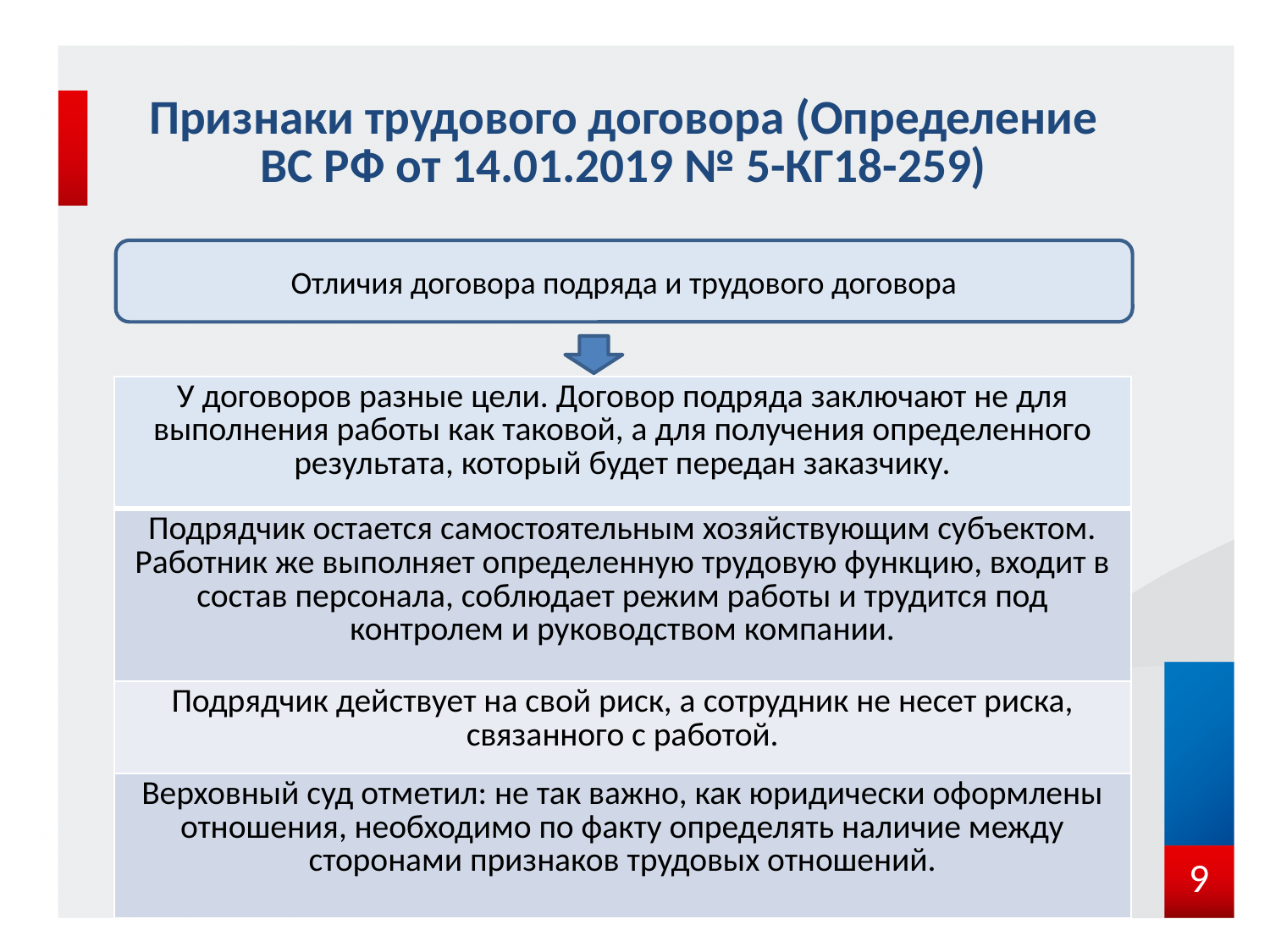

# Признаки трудового договора (Определение ВС РФ от 14.01.2019 № 5-КГ18-259)
Отличия договора подряда и трудового договора

| У договоров разные цели. Договор подряда заключают не для выполнения работы как таковой, а для получения определенного результата, который будет передан заказчику. |
| --- |
| Подрядчик остается самостоятельным хозяйствующим субъектом. Работник же выполняет определенную трудовую функцию, входит в состав персонала, соблюдает режим работы и трудится под контролем и руководством компании. |
| Подрядчик действует на свой риск, а сотрудник не несет риска, связанного с работой. |
| Верховный суд отметил: не так важно, как юридически оформлены отношения, необходимо по факту определять наличие между сторонами признаков трудовых отношений. |
9